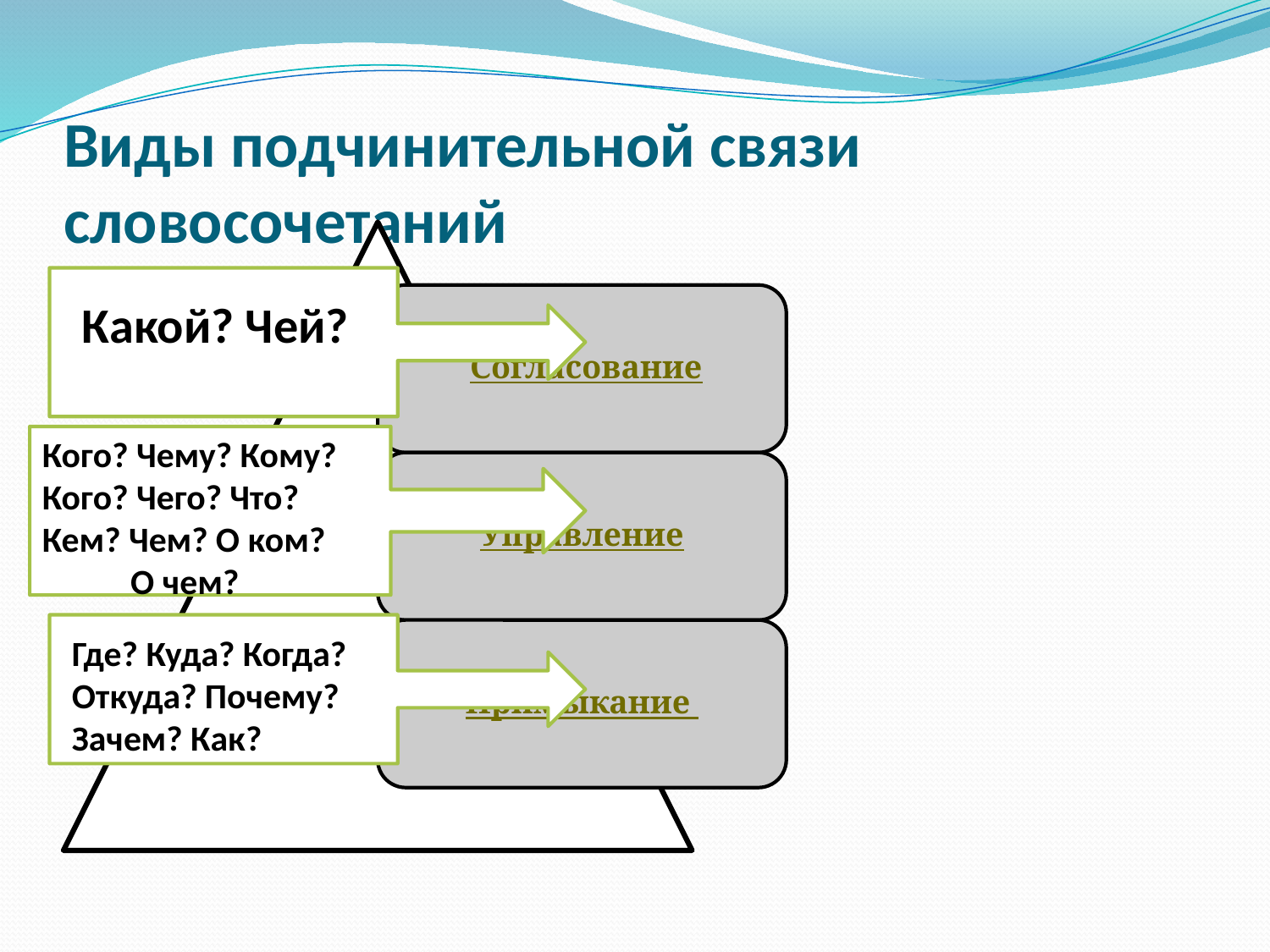

# Виды подчинительной связи словосочетаний
 Согласование
Управление
Примыкание

Какой? Чей?

Кого? Чему? Кому? Кого? Чего? Что? Кем? Чем? О ком?                   О чем?

Где? Куда? Когда? Откуда? Почему? Зачем? Как?